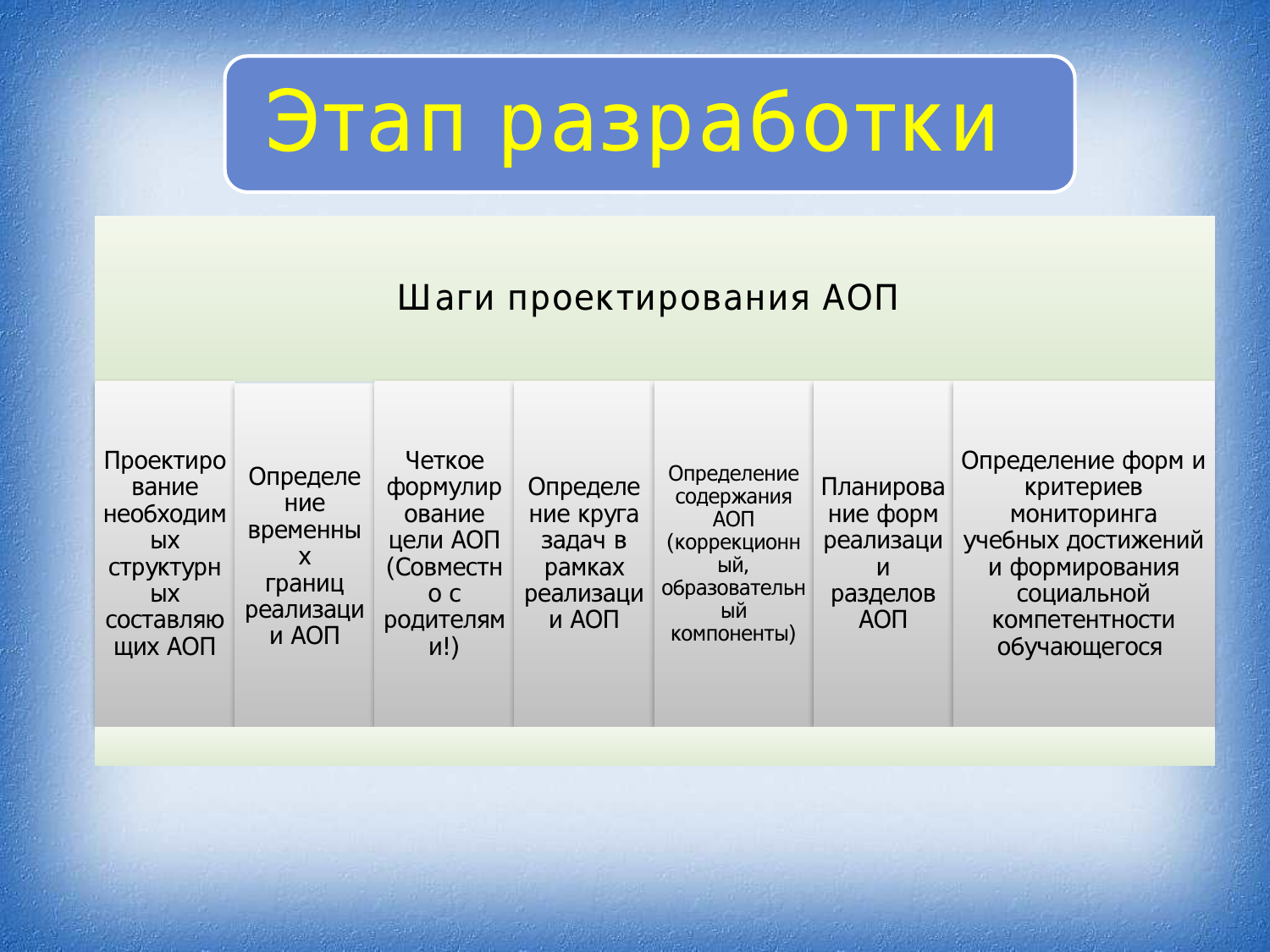

Этап разработки
Шаги проектирования АОП
Проектирование необходимых
структурных составляющих АОП
Определение временных
границ реализации АОП
Четкое формулирование
цели АОП (Совместно с родителями!)
Определение круга
задач в рамках реализации АОП
Определение содержания
АОП (коррекционный, образовательный компоненты)
Планирование форм
реализации разделов АОП
Определение форм и
критериев мониторинга учебных достижений и формирования социальной
компетентности обучающегося